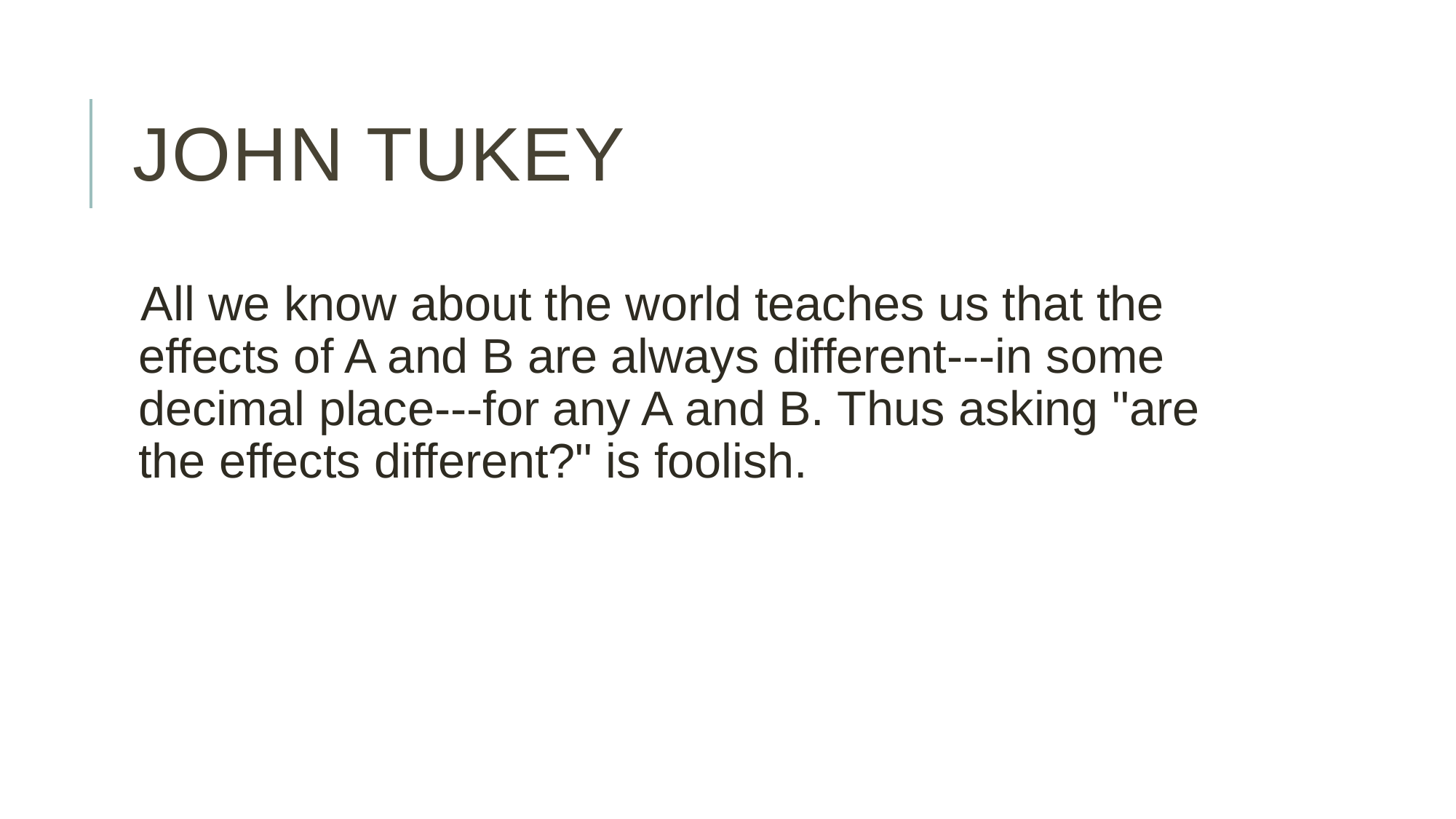

# John Tukey
All we know about the world teaches us that the effects of A and B are always different---in some decimal place---for any A and B. Thus asking "are the effects different?" is foolish.